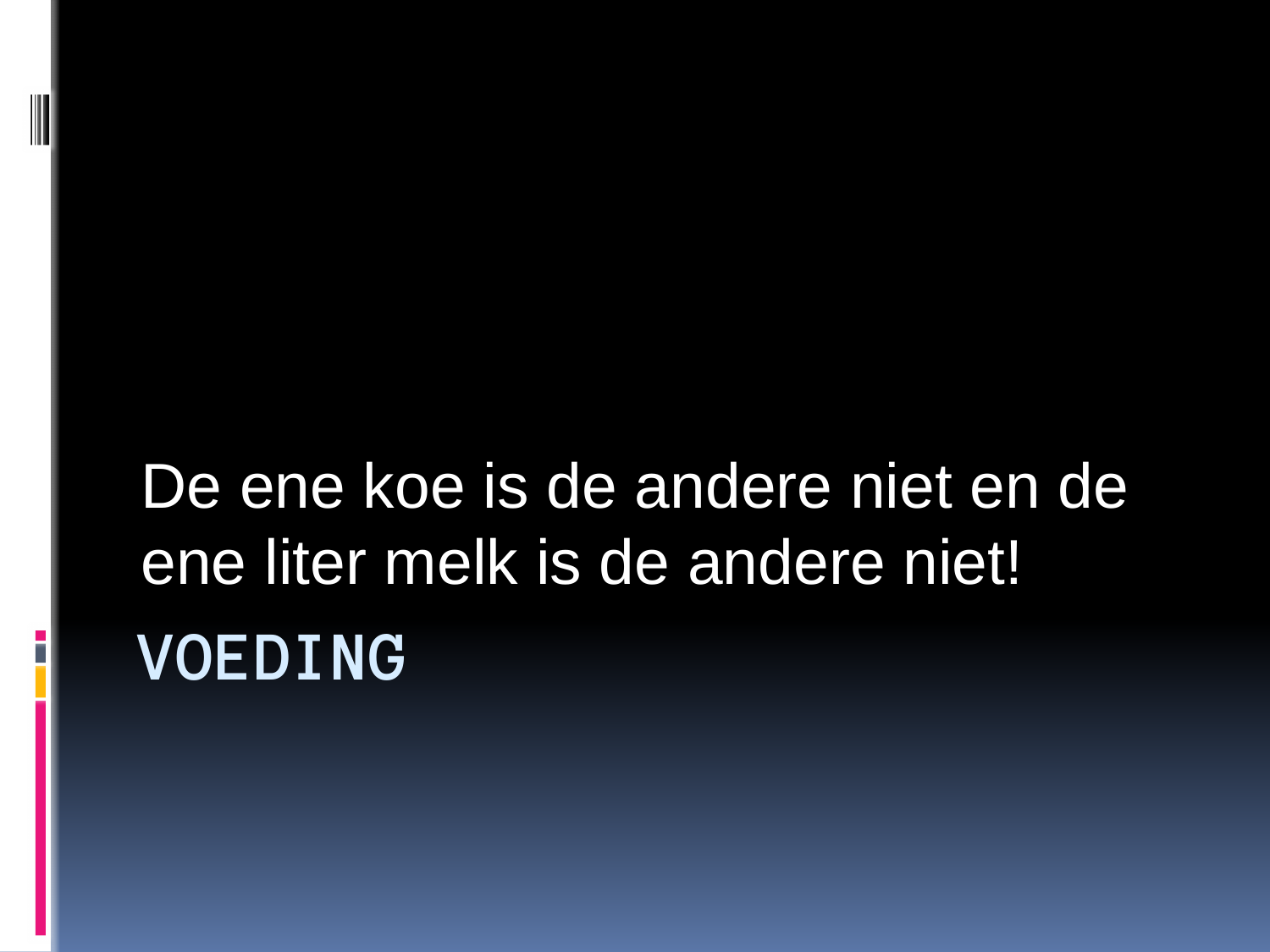

De ene koe is de andere niet en de ene liter melk is de andere niet!
# Voeding